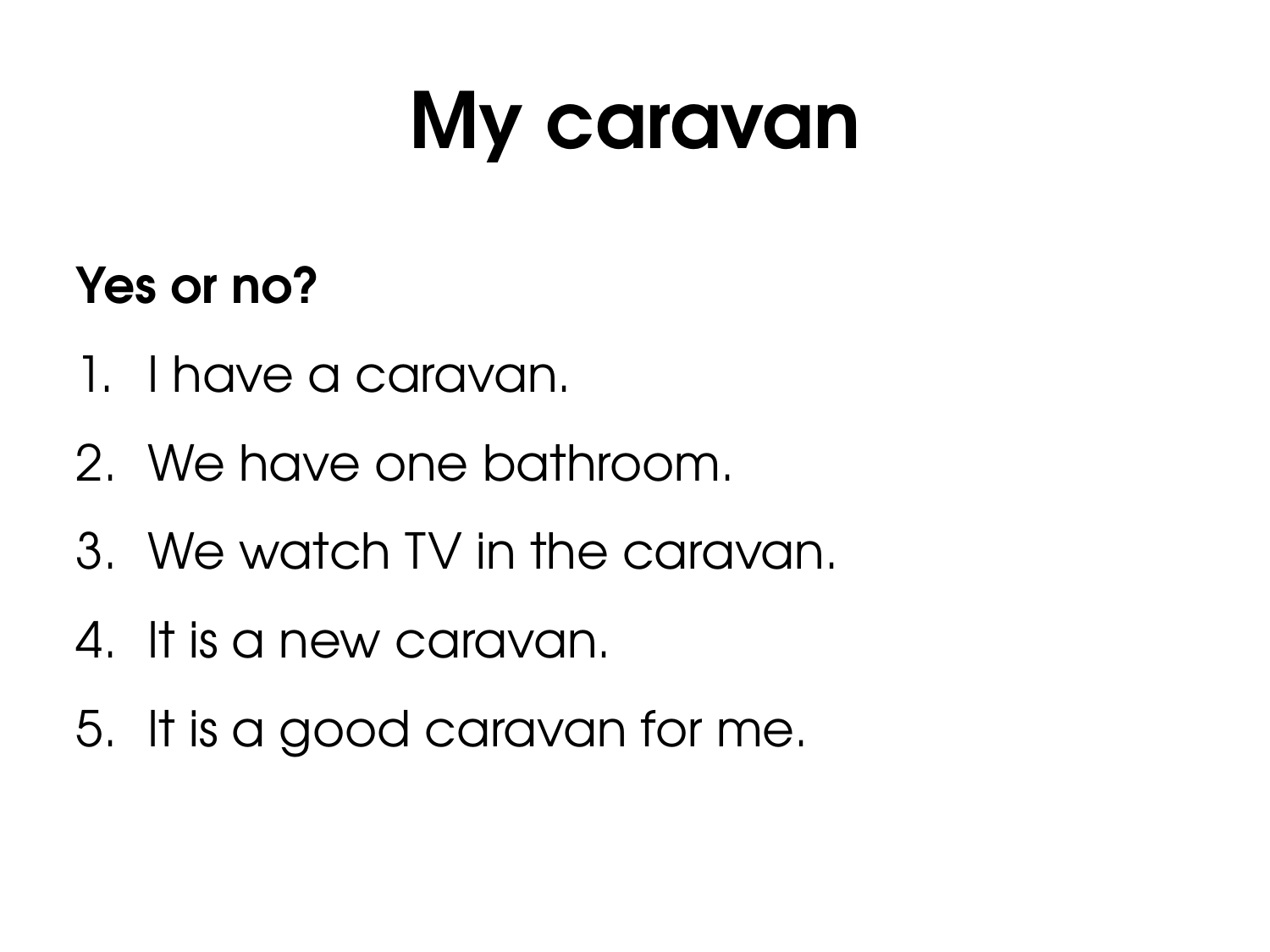

# My caravan
Yes or no?
I have a caravan.
We have one bathroom.
We watch TV in the caravan.
It is a new caravan.
It is a good caravan for me.